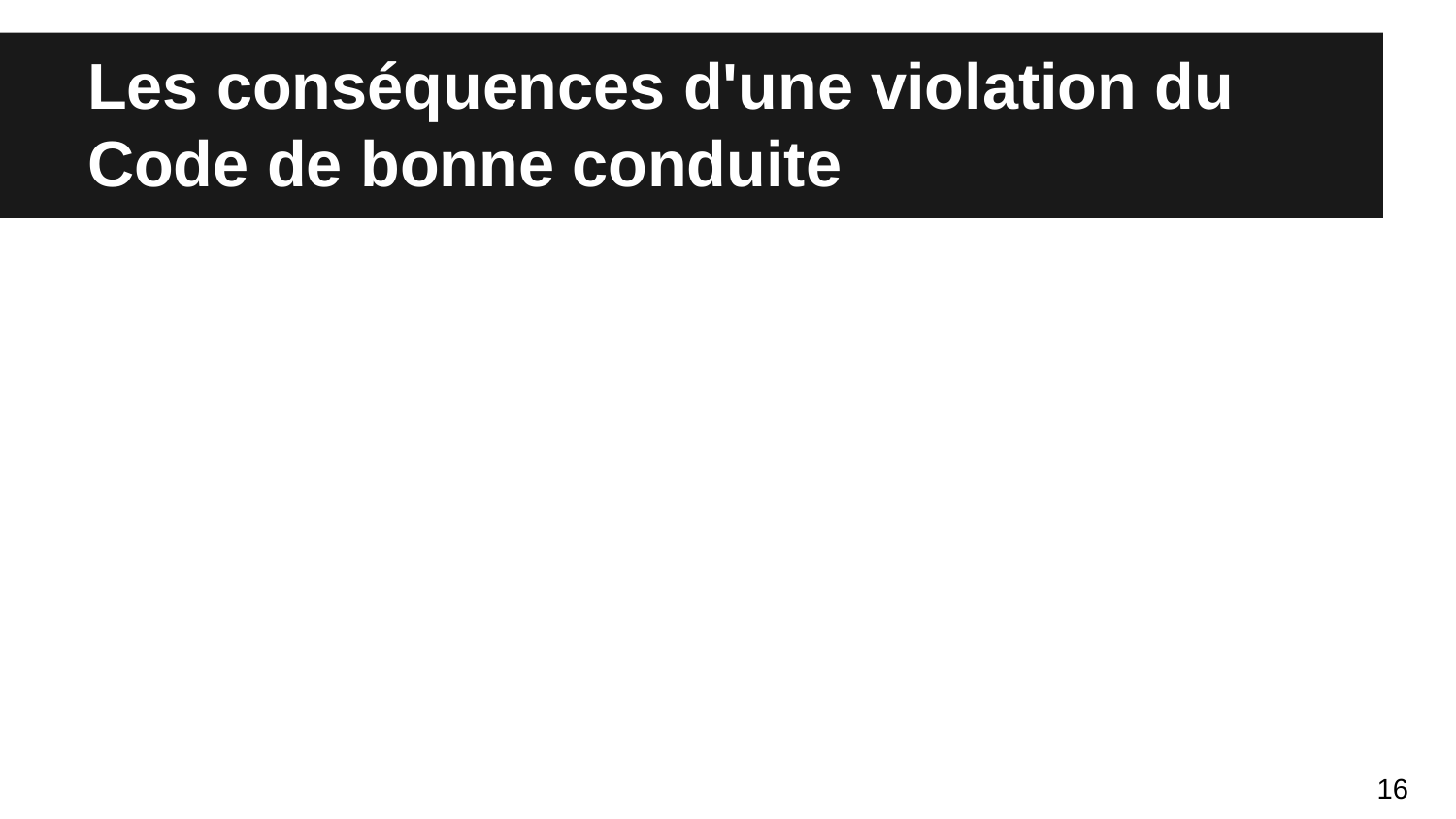

# Les conséquences d'une violation du Code de bonne conduite

16